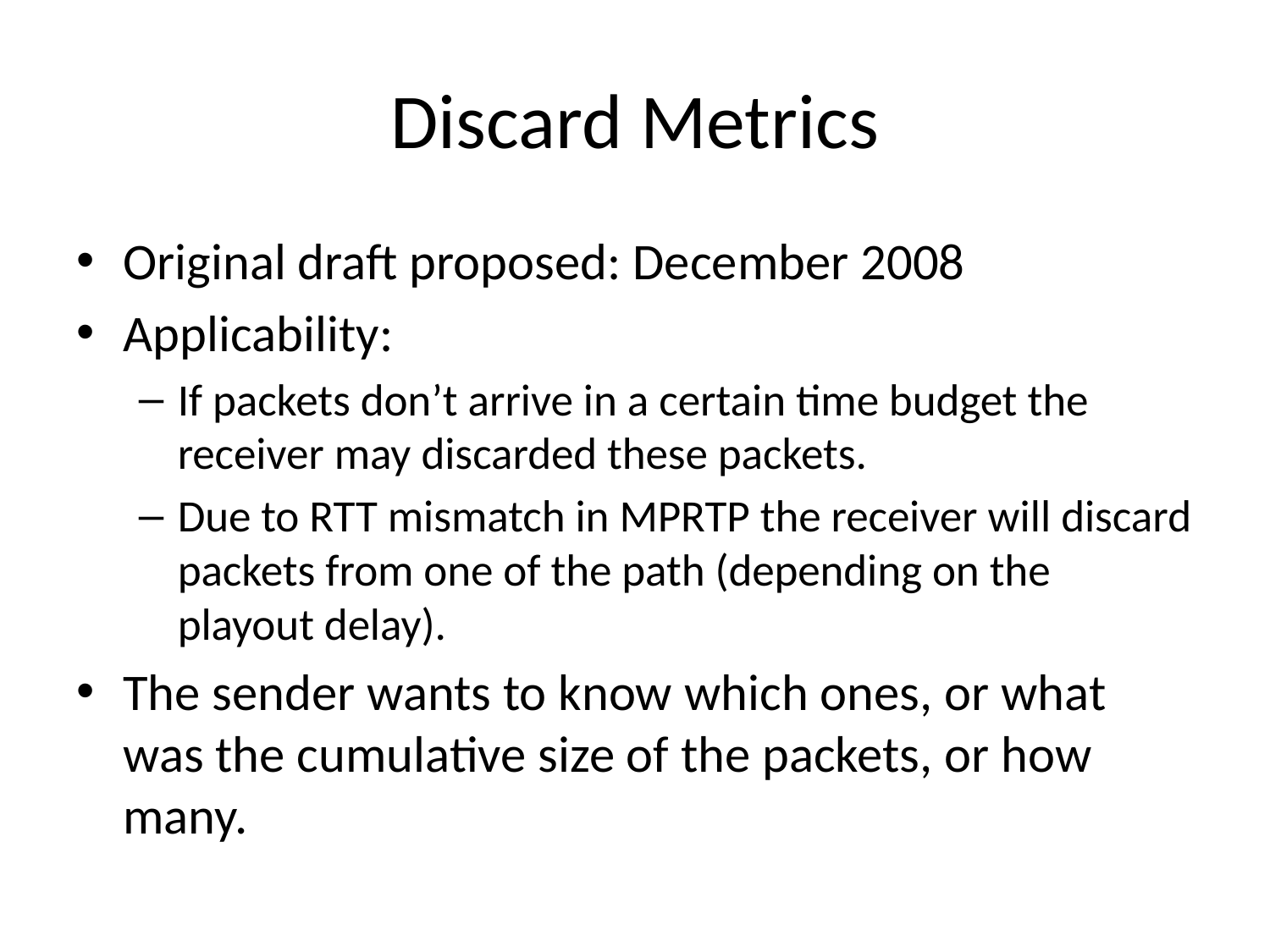

# Discard Metrics
Original draft proposed: December 2008
Applicability:
If packets don’t arrive in a certain time budget the receiver may discarded these packets.
Due to RTT mismatch in MPRTP the receiver will discard packets from one of the path (depending on the playout delay).
The sender wants to know which ones, or what was the cumulative size of the packets, or how many.